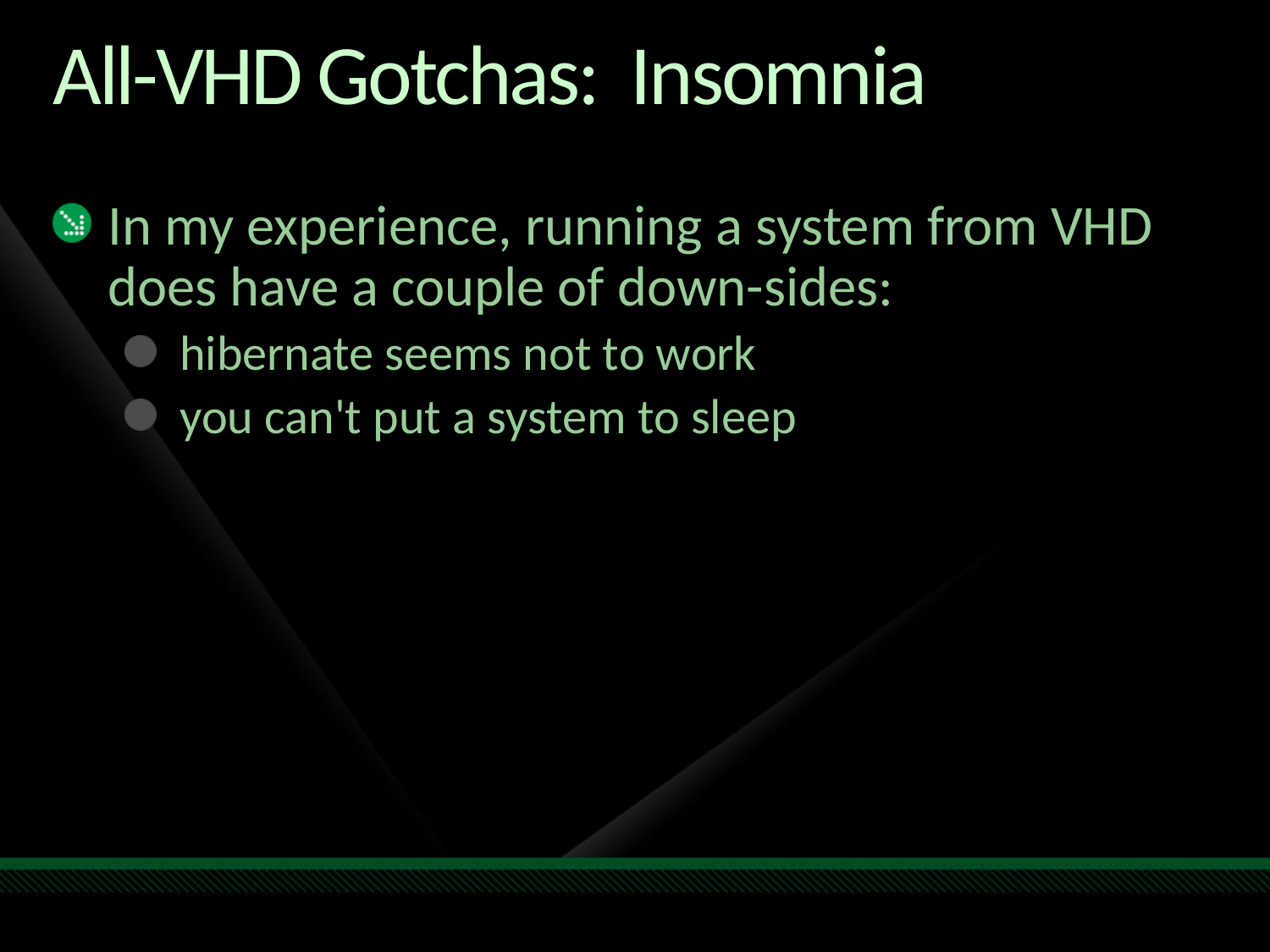

# All-VHD Gotchas:  Insomnia
In my experience, running a system from VHD does have a couple of down-sides:
hibernate seems not to work
you can't put a system to sleep